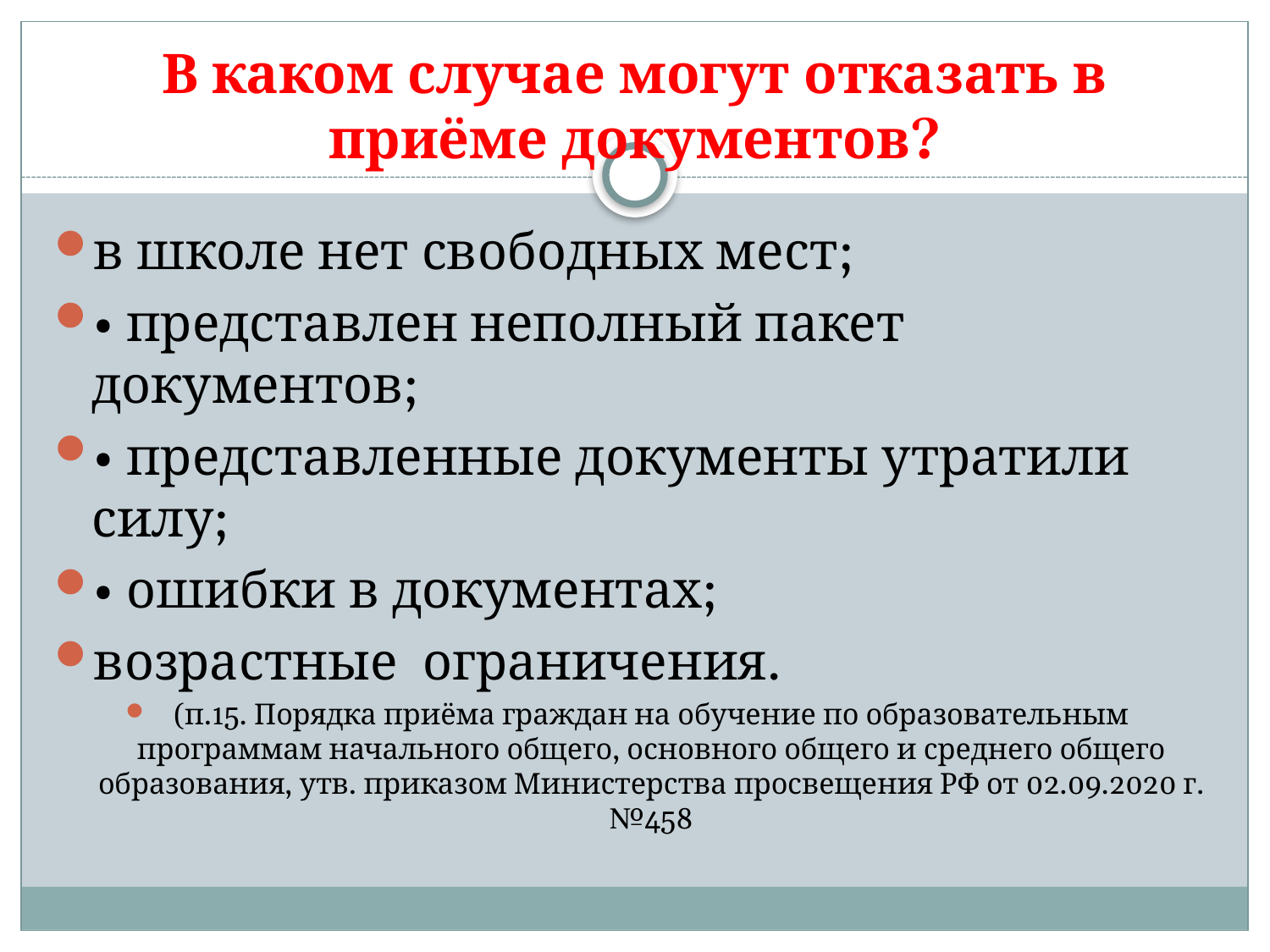

# В каком случае могут отказать в приёме документов?
в школе нет свободных мест;
• представлен неполный пакет документов;
• представленные документы утратили силу;
• ошибки в документах;
возрастные  ограничения.
(п.15. Порядка приёма граждан на обучение по образовательным программам начального общего, основного общего и среднего общего образования, утв. приказом Министерства просвещения РФ от 02.09.2020 г. №458